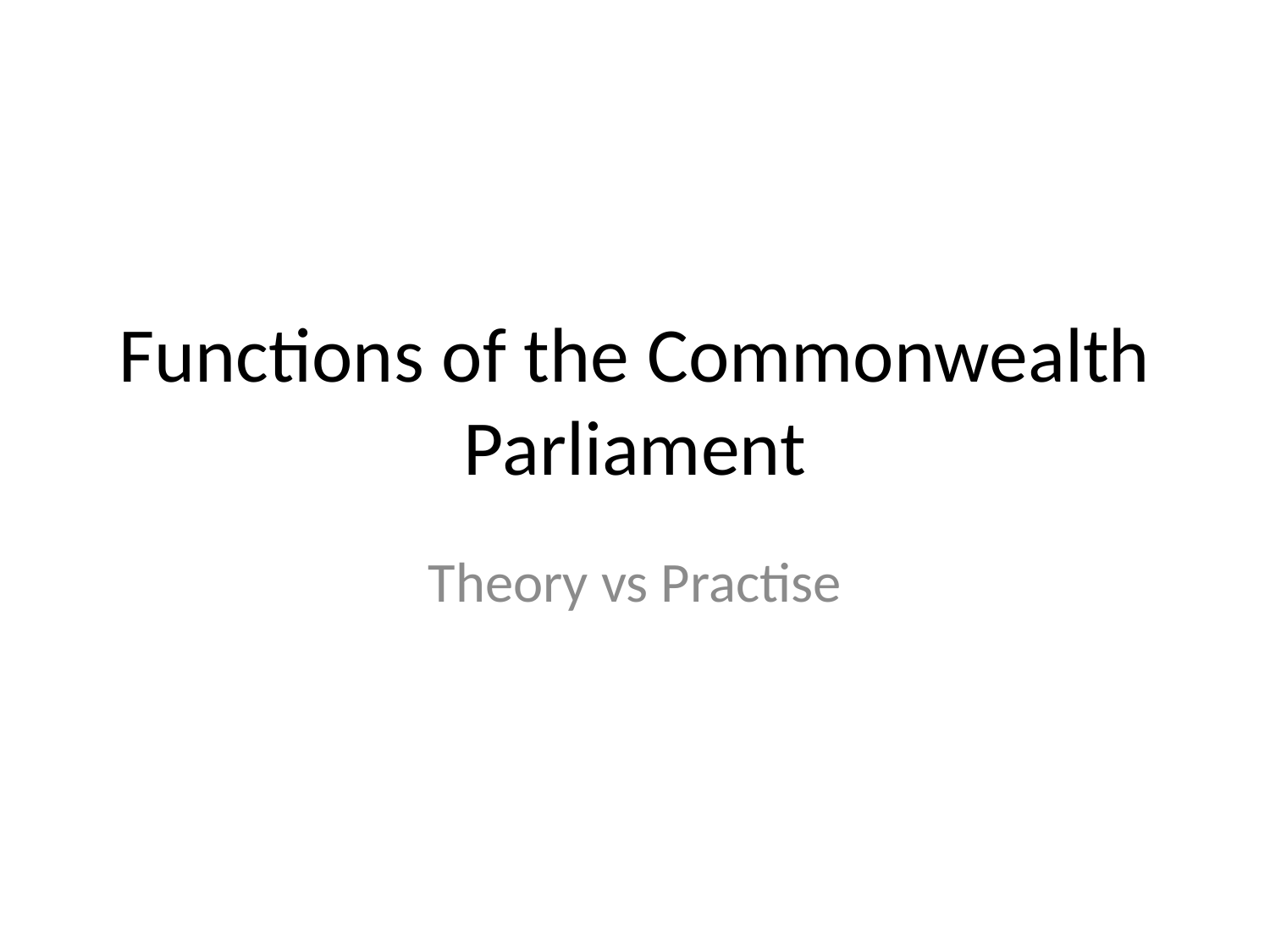

# Functions of the Commonwealth Parliament
Theory vs Practise